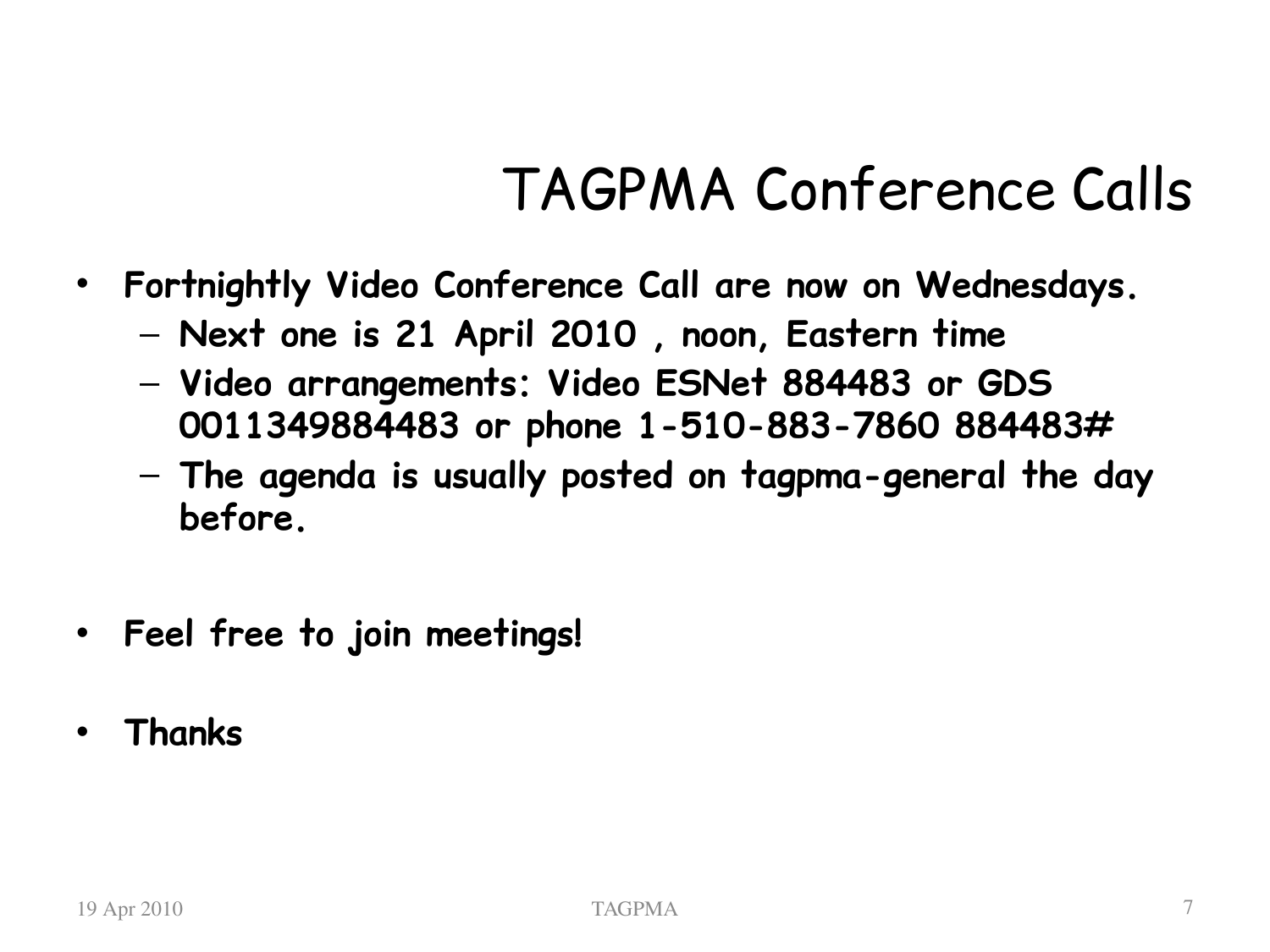

# TAGPMA Conference Calls

Fortnightly Video Conference Call are now on Wednesdays.
Next one is 21 April 2010 , noon, Eastern time
Video arrangements: Video ESNet 884483 or GDS 0011349884483 or phone 1-510-883-7860 884483#
The agenda is usually posted on tagpma-general the day before.

Feel free to join meetings!

Thanks
19 Apr 2010
TAGPMA
7